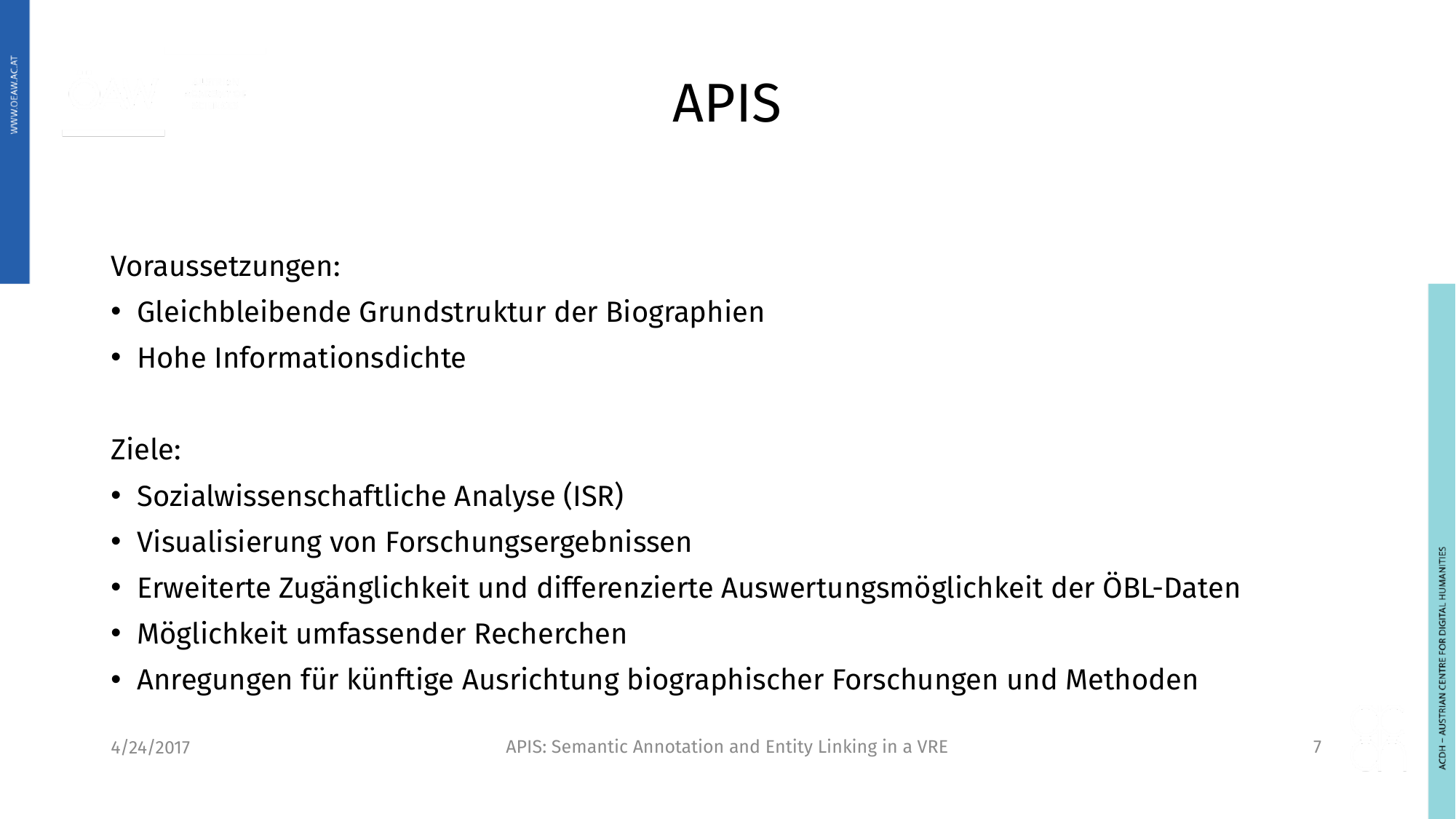

# APIS
Voraussetzungen:
Gleichbleibende Grundstruktur der Biographien
Hohe Informationsdichte

Ziele:
Sozialwissenschaftliche Analyse (ISR)
Visualisierung von Forschungsergebnissen
Erweiterte Zugänglichkeit und differenzierte Auswertungsmöglichkeit der ÖBL-Daten
Möglichkeit umfassender Recherchen
Anregungen für künftige Ausrichtung biographischer Forschungen und Methoden

4/24/2017
APIS: Semantic Annotation and Entity Linking in a VRE
7